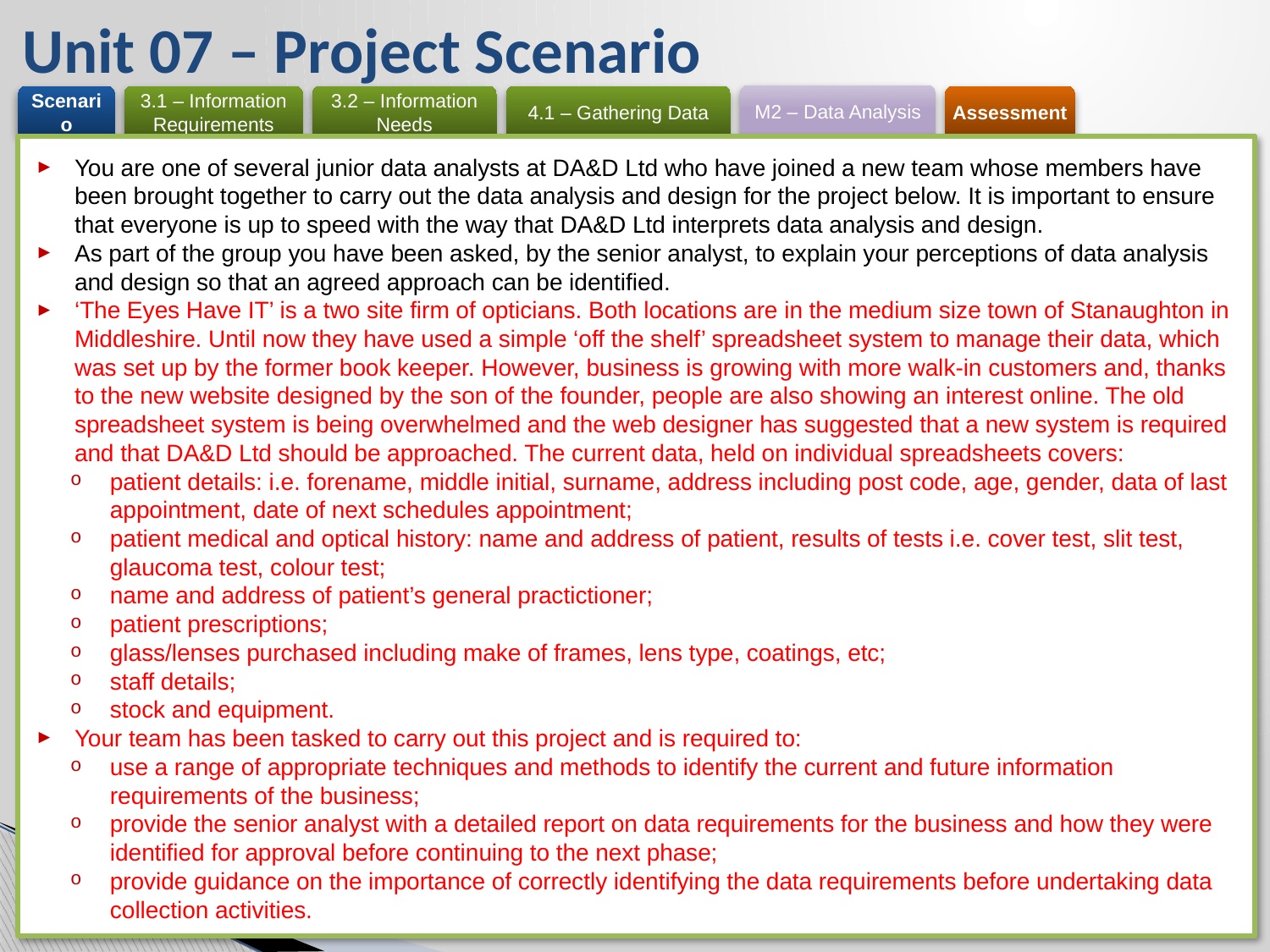

# Unit 07 – Project Scenario
You are one of several junior data analysts at DA&D Ltd who have joined a new team whose members have been brought together to carry out the data analysis and design for the project below. It is important to ensure that everyone is up to speed with the way that DA&D Ltd interprets data analysis and design.
As part of the group you have been asked, by the senior analyst, to explain your perceptions of data analysis and design so that an agreed approach can be identified.
‘The Eyes Have IT’ is a two site firm of opticians. Both locations are in the medium size town of Stanaughton in Middleshire. Until now they have used a simple ‘off the shelf’ spreadsheet system to manage their data, which was set up by the former book keeper. However, business is growing with more walk-in customers and, thanks to the new website designed by the son of the founder, people are also showing an interest online. The old spreadsheet system is being overwhelmed and the web designer has suggested that a new system is required and that DA&D Ltd should be approached. The current data, held on individual spreadsheets covers:
patient details: i.e. forename, middle initial, surname, address including post code, age, gender, data of last appointment, date of next schedules appointment;
patient medical and optical history: name and address of patient, results of tests i.e. cover test, slit test, glaucoma test, colour test;
name and address of patient’s general practictioner;
patient prescriptions;
glass/lenses purchased including make of frames, lens type, coatings, etc;
staff details;
stock and equipment.
Your team has been tasked to carry out this project and is required to:
use a range of appropriate techniques and methods to identify the current and future information requirements of the business;
provide the senior analyst with a detailed report on data requirements for the business and how they were identified for approval before continuing to the next phase;
provide guidance on the importance of correctly identifying the data requirements before undertaking data collection activities.